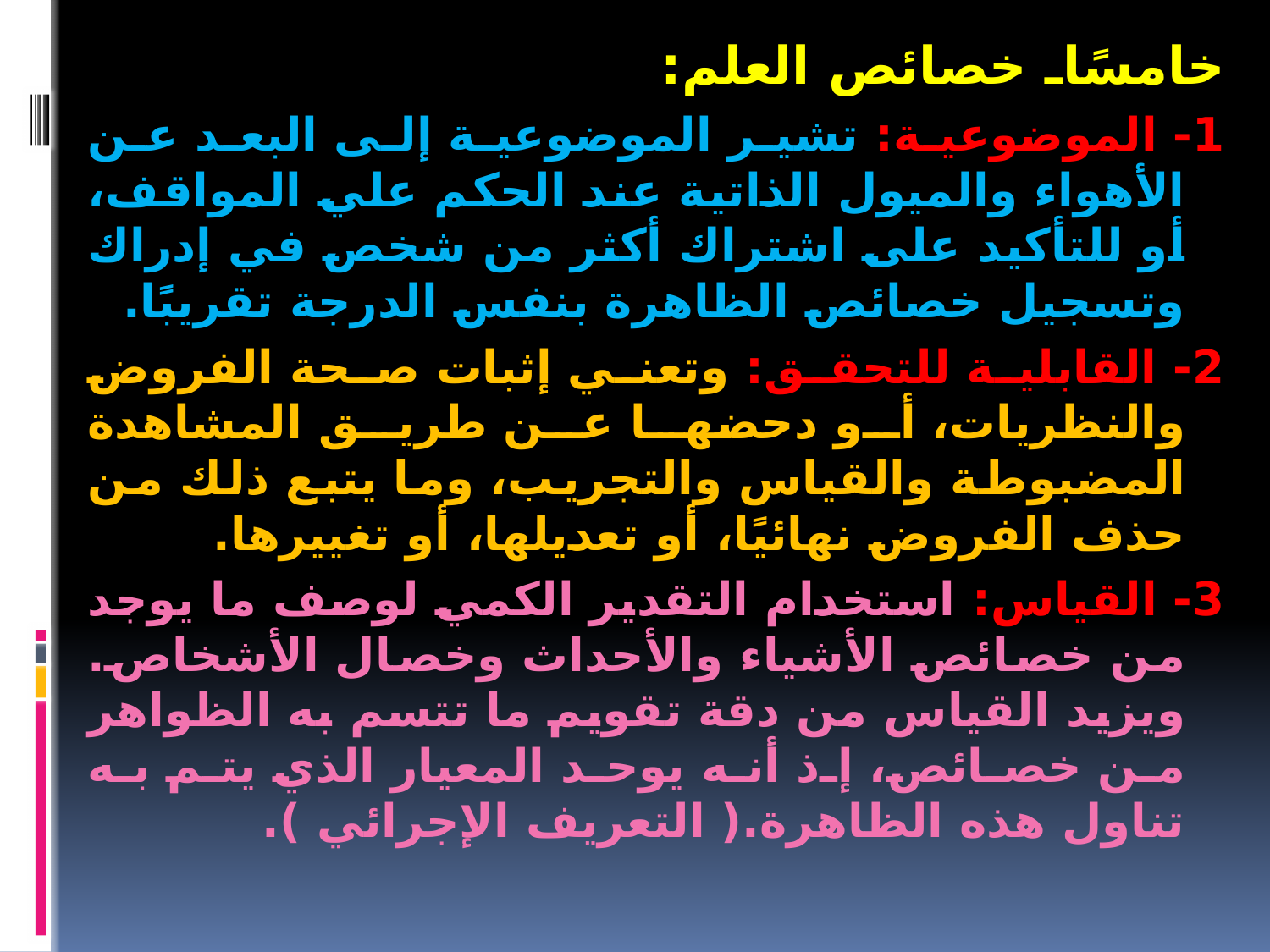

خامسًاـ خصائص العلم:
1- الموضوعية: تشير الموضوعية إلى البعد عن الأهواء والميول الذاتية عند الحكم علي المواقف، أو للتأكيد على اشتراك أكثر من شخص في إدراك وتسجيل خصائص الظاهرة بنفس الدرجة تقريبًا.
2- القابلية للتحقق: وتعني إثبات صحة الفروض والنظريات، أو دحضها عن طريق المشاهدة المضبوطة والقياس والتجريب، وما يتبع ذلك من حذف الفروض نهائيًا، أو تعديلها، أو تغييرها.
3- القياس: استخدام التقدير الكمي لوصف ما يوجد من خصائص الأشياء والأحداث وخصال الأشخاص. ويزيد القياس من دقة تقويم ما تتسم به الظواهر من خصائص، إذ أنه يوحد المعيار الذي يتم به تناول هذه الظاهرة.( التعريف الإجرائي ).